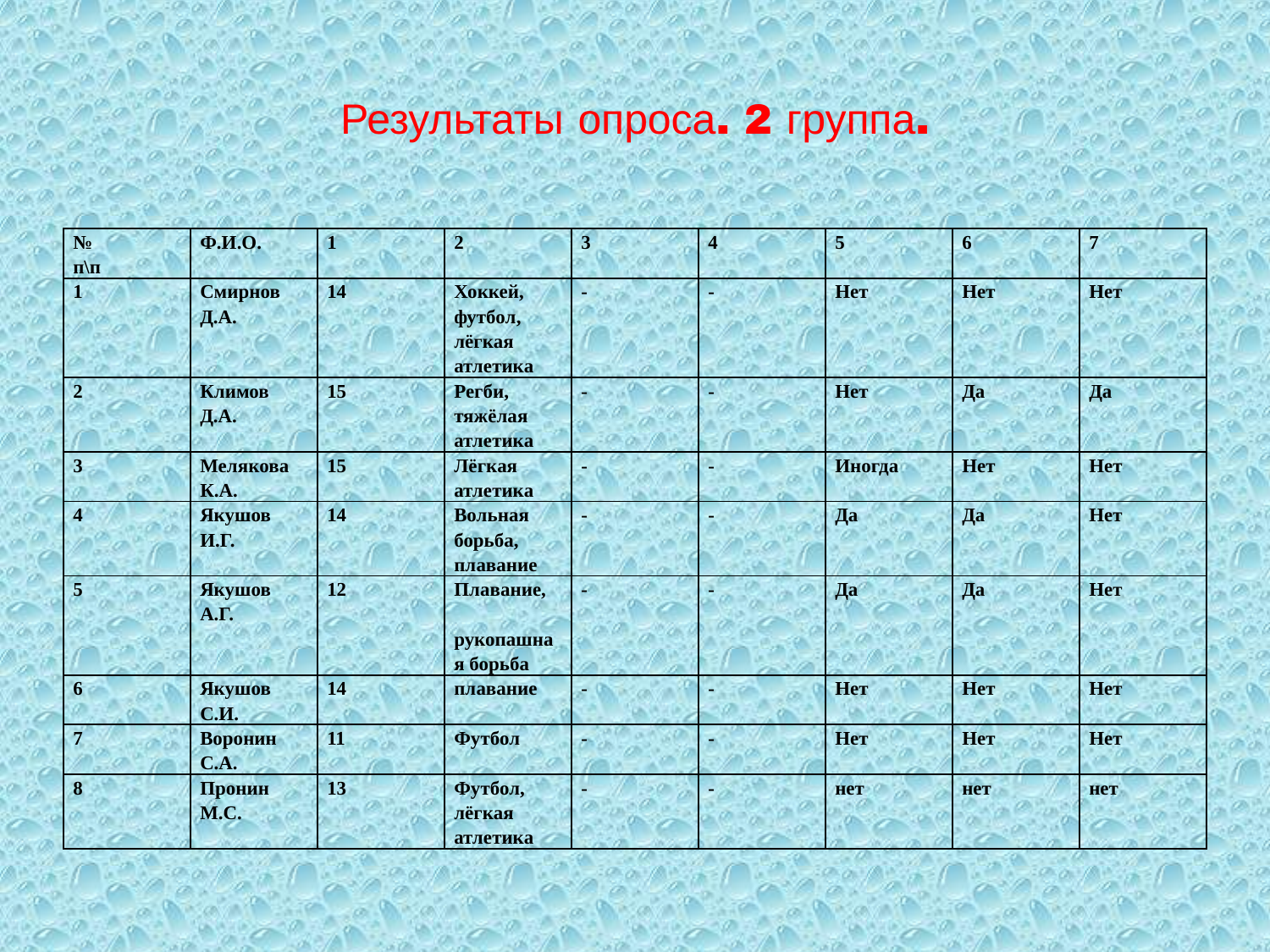

# Результаты опроса. 2 группа.
| № п\п | Ф.И.О. | 1 | 2 | 3 | 4 | 5 | 6 | 7 |
| --- | --- | --- | --- | --- | --- | --- | --- | --- |
| 1 | Смирнов Д.А. | 14 | Хоккей, футбол, лёгкая атлетика | - | - | Нет | Нет | Нет |
| 2 | Климов Д.А. | 15 | Регби, тяжёлая атлетика | - | - | Нет | Да | Да |
| 3 | Мелякова К.А. | 15 | Лёгкая атлетика | - | - | Иногда | Нет | Нет |
| 4 | Якушов И.Г. | 14 | Вольная борьба, плавание | - | - | Да | Да | Нет |
| 5 | Якушов А.Г. | 12 | Плавание, рукопашная борьба | - | - | Да | Да | Нет |
| 6 | Якушов С.И. | 14 | плавание | - | - | Нет | Нет | Нет |
| 7 | Воронин С.А. | 11 | Футбол | - | - | Нет | Нет | Нет |
| 8 | Пронин М.С. | 13 | Футбол, лёгкая атлетика | - | - | нет | нет | нет |